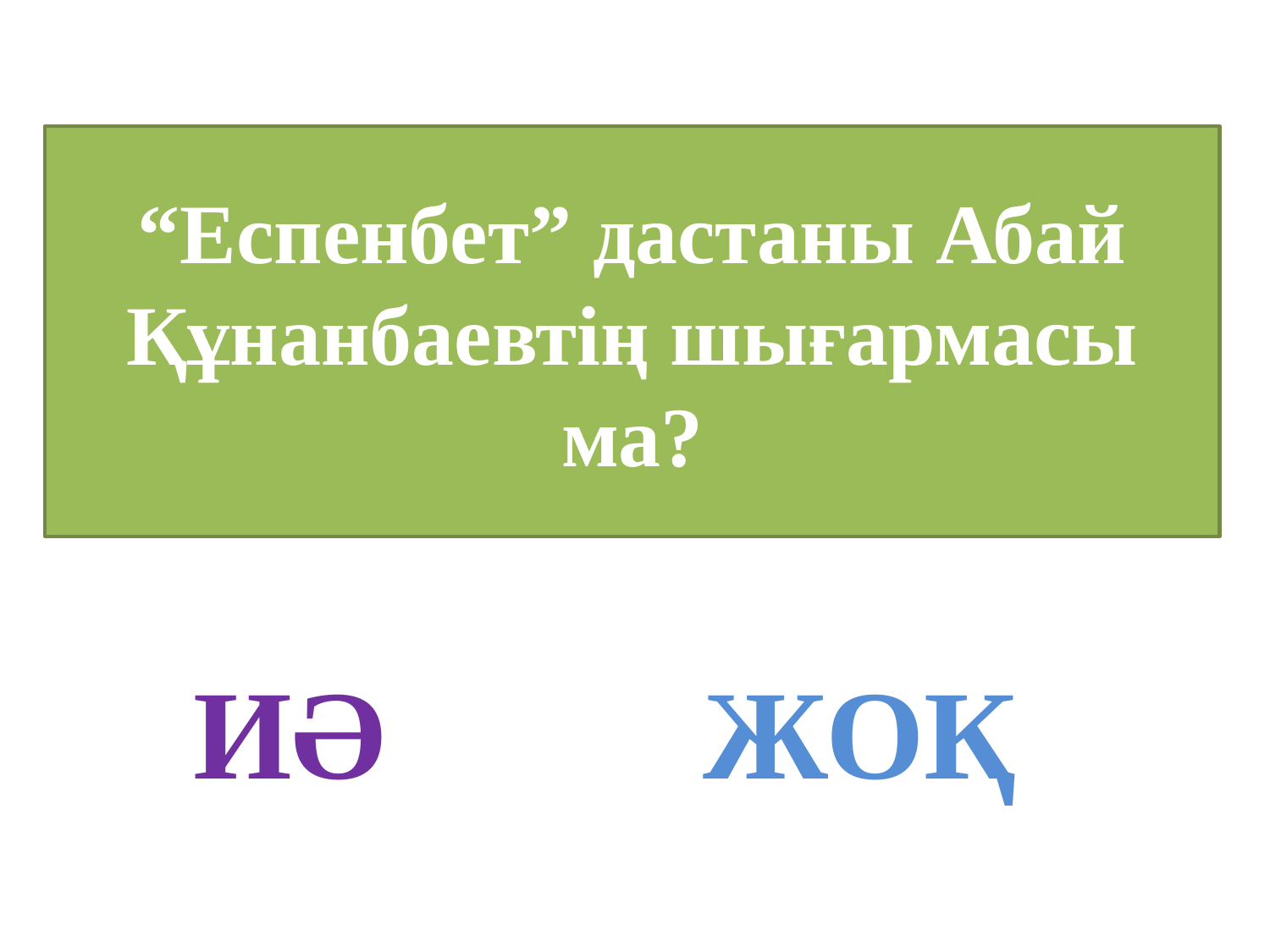

# “Еспенбет” дастаны Абай Құнанбаевтің шығармасы ма?
ИӘ          ЖОҚ